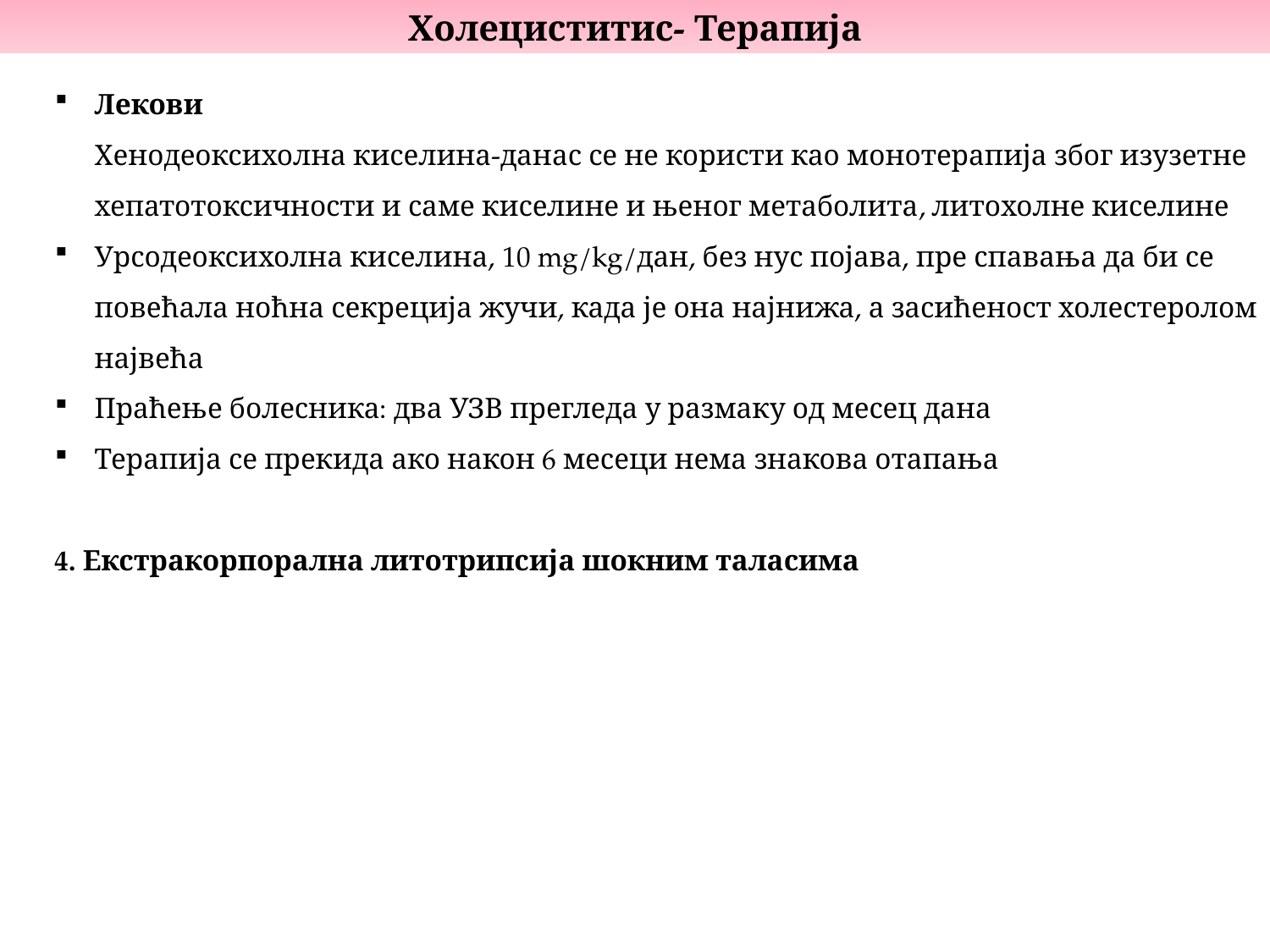

Холециститис- Терапија
Лекови
Хенодеоксихолна киселина-данас се не користи као монотерапија због изузетне хепатотоксичности и саме киселине и њеног метаболита, литохолне киселине
Урсодеоксихолна киселина, 10 mg/kg/дан, без нус појава, пре спавања да би се повећала ноћна секреција жучи, када је она најнижа, а засићеност холестеролом највећа
Праћење болесника: два УЗВ прегледа у размаку од месец дана
Терапија се прекида ако након 6 месеци нема знакова отапања

4. Екстракорпорална литотрипсија шокним таласима